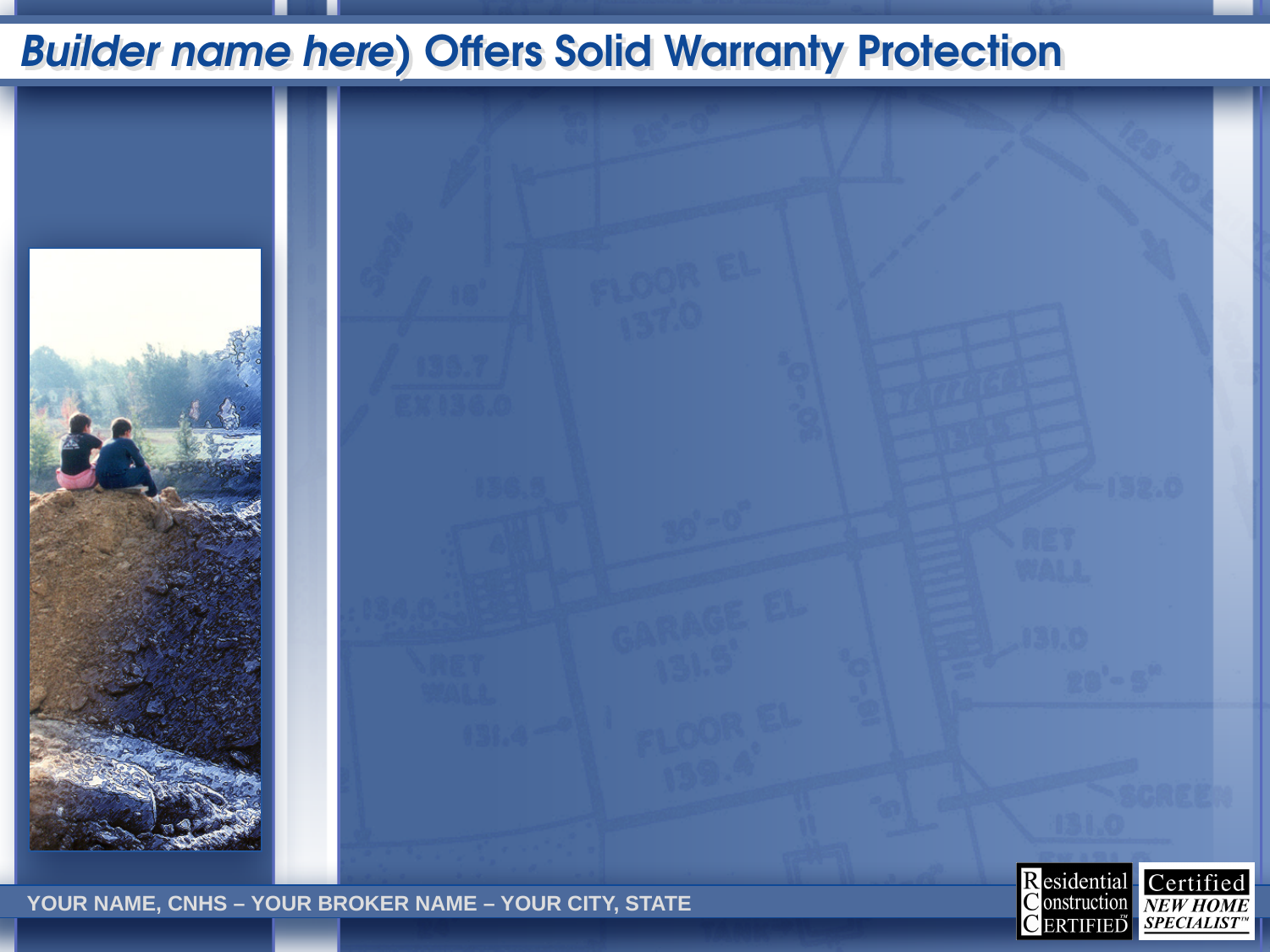

# Builder name here) Offers Solid Warranty Protection

YOUR NAME, CNHS – YOUR BROKER NAME – YOUR CITY, STATE